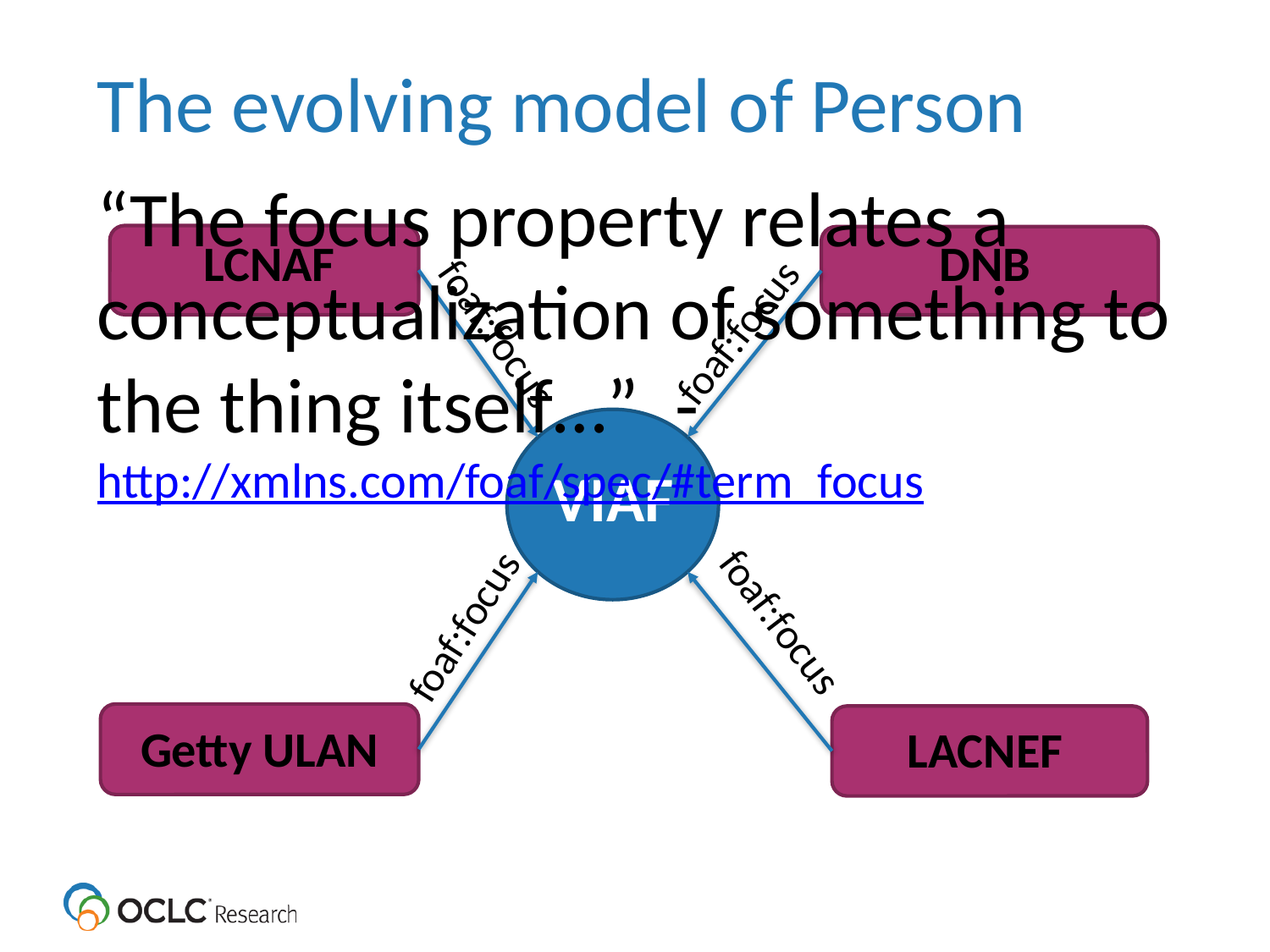

The evolving model of Person
“The focus property relates a conceptualization of something to the thing itself…”  -
http://xmlns.com/foaf/spec/#term_focus
foaf:focus
foaf:focus
foaf:focus
foaf:focus
LCNAF

DNB

Getty ULAN

LACNEF

VIAF